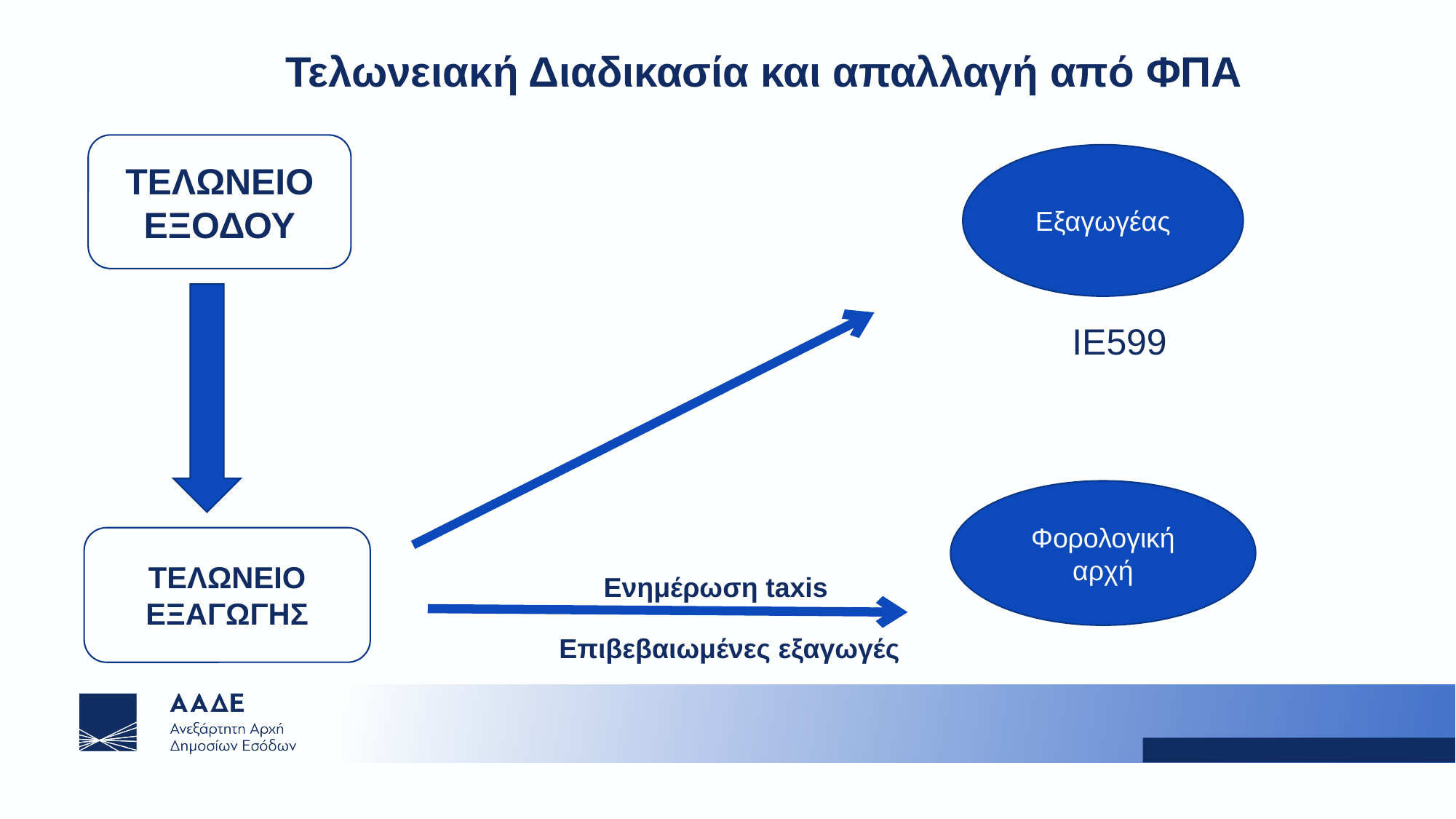

# Τελωνειακή Διαδικασία και απαλλαγή από ΦΠΑ

 										ΙΕ599

			                         Ενημέρωση taxis
                                          Επιβεβαιωμένες εξαγωγές

ΤΕΛΩΝΕΙΟ ΕΞΟΔΟΥ
Εξαγωγέας

Φορολογική αρχή
ΤΕΛΩΝΕΙΟ ΕΞΑΓΩΓΗΣ